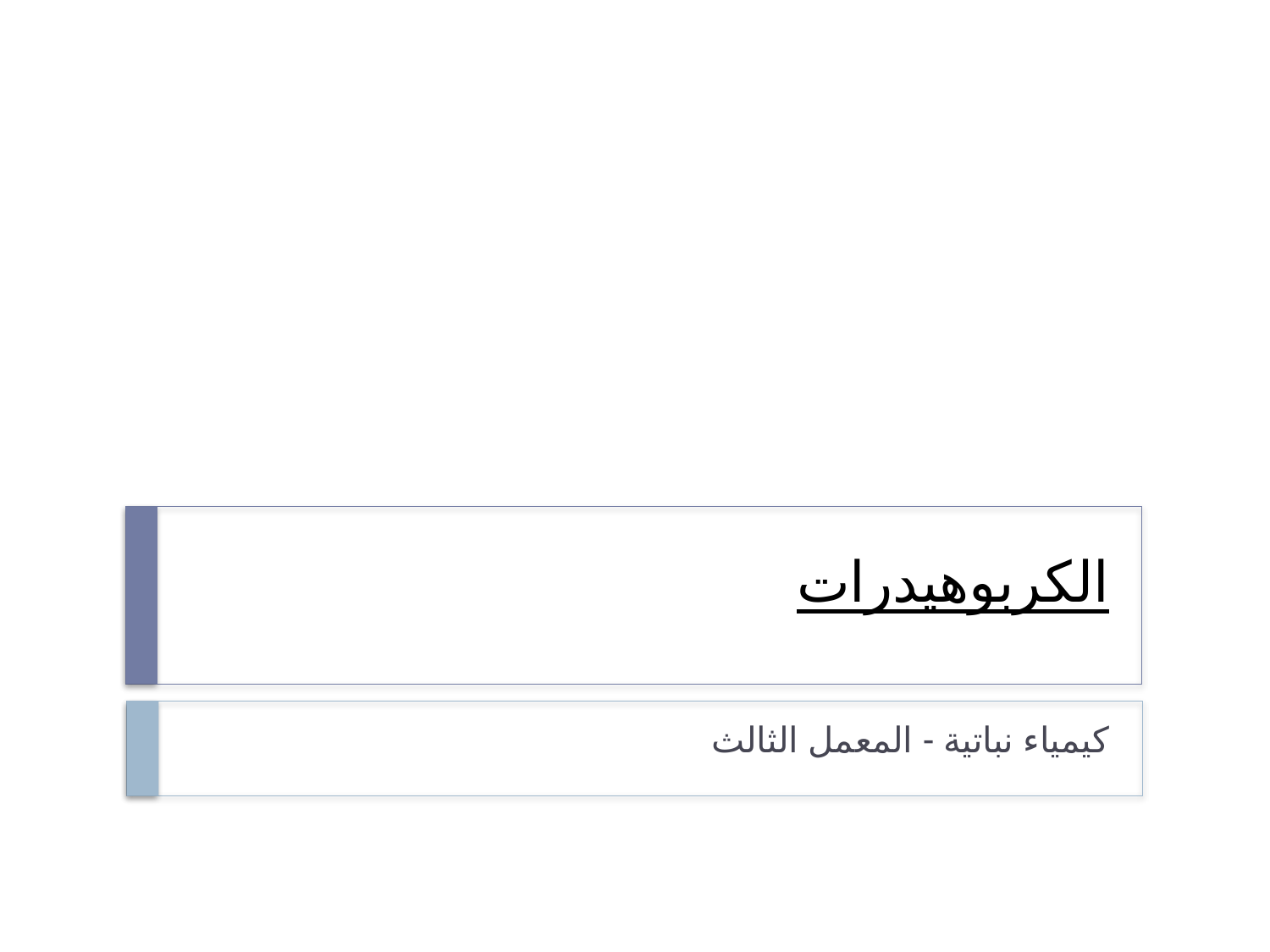

# الكربوهيدرات
كيمياء نباتية - المعمل الثالث